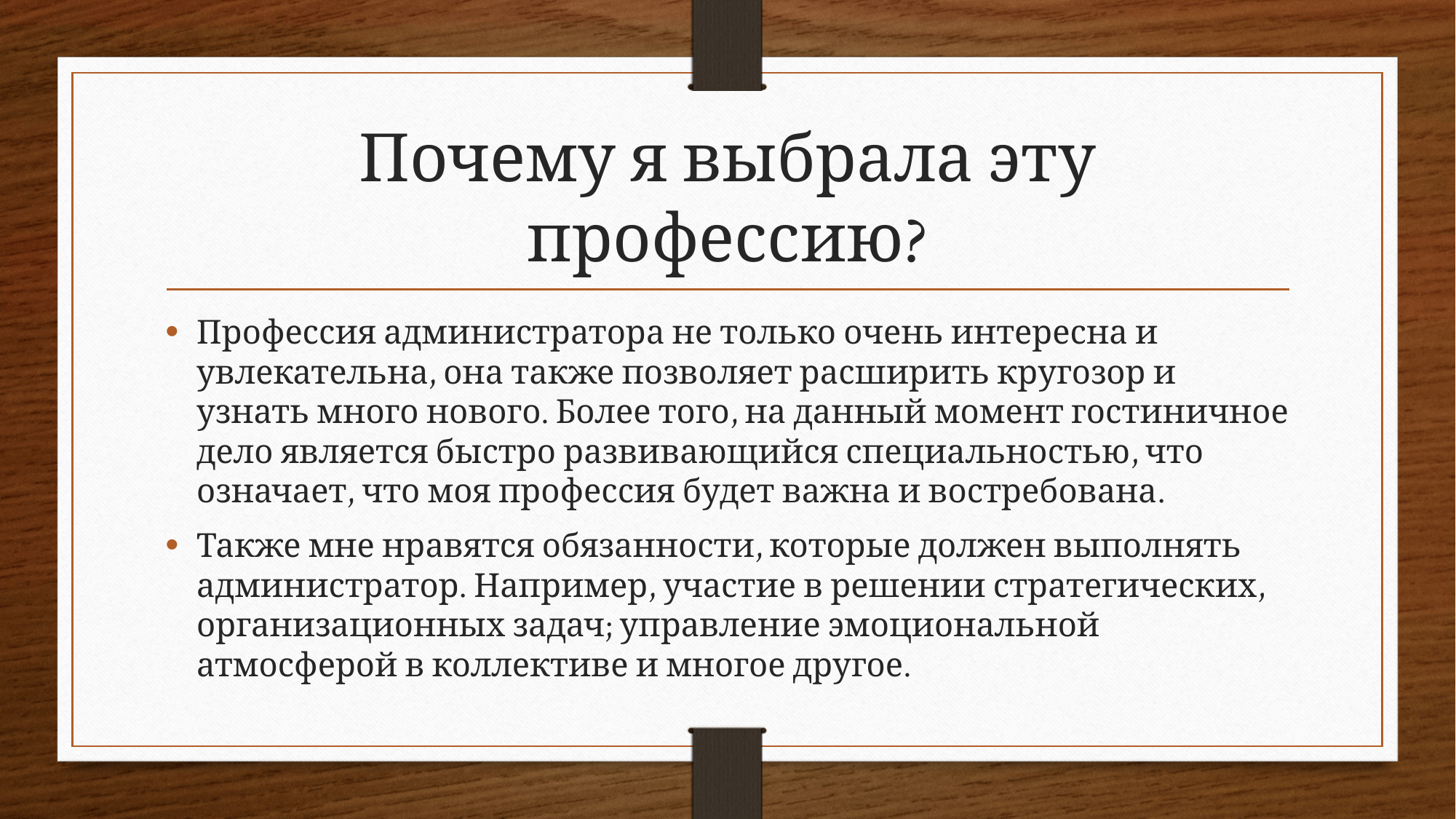

# Почему я выбрала эту профессию?
Профессия администратора не только очень интересна и увлекательна, она также позволяет расширить кругозор и узнать много нового. Более того, на данный момент гостиничное дело является быстро развивающийся специальностью, что означает, что моя профессия будет важна и востребована.
Также мне нравятся обязанности, которые должен выполнять администратор. Например, участие в решении стратегических, организационных задач; управление эмоциональной атмосферой в коллективе и многое другое.